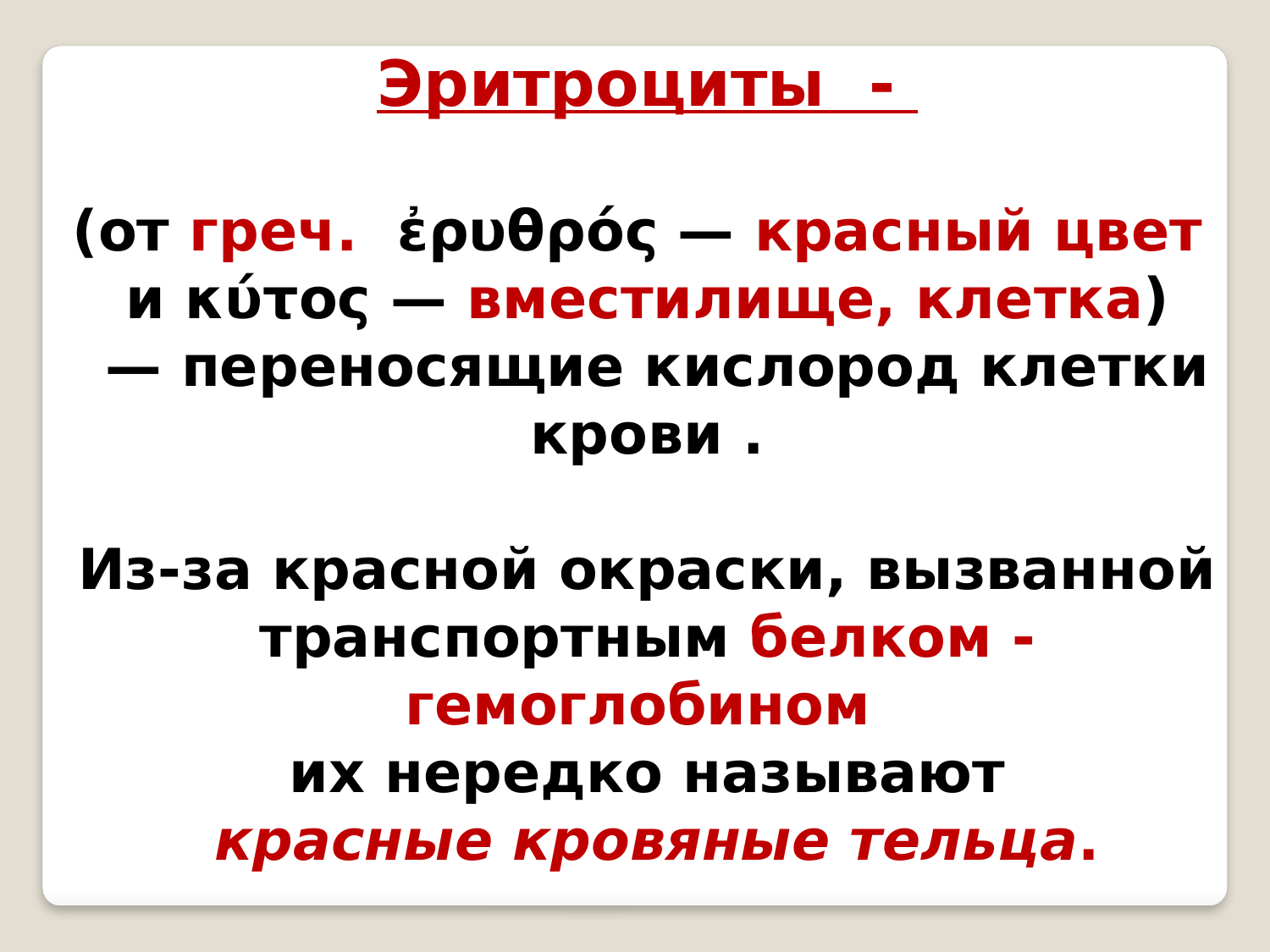

Эритроциты  -

(от греч.  ἐρυθρός — красный цвет
и κύτος — вместилище, клетка)
 — переносящие кислород клетки крови .

Из-за красной окраски, вызванной транспортным белком - гемоглобином
их нередко называют
 красные кровяные тельца.